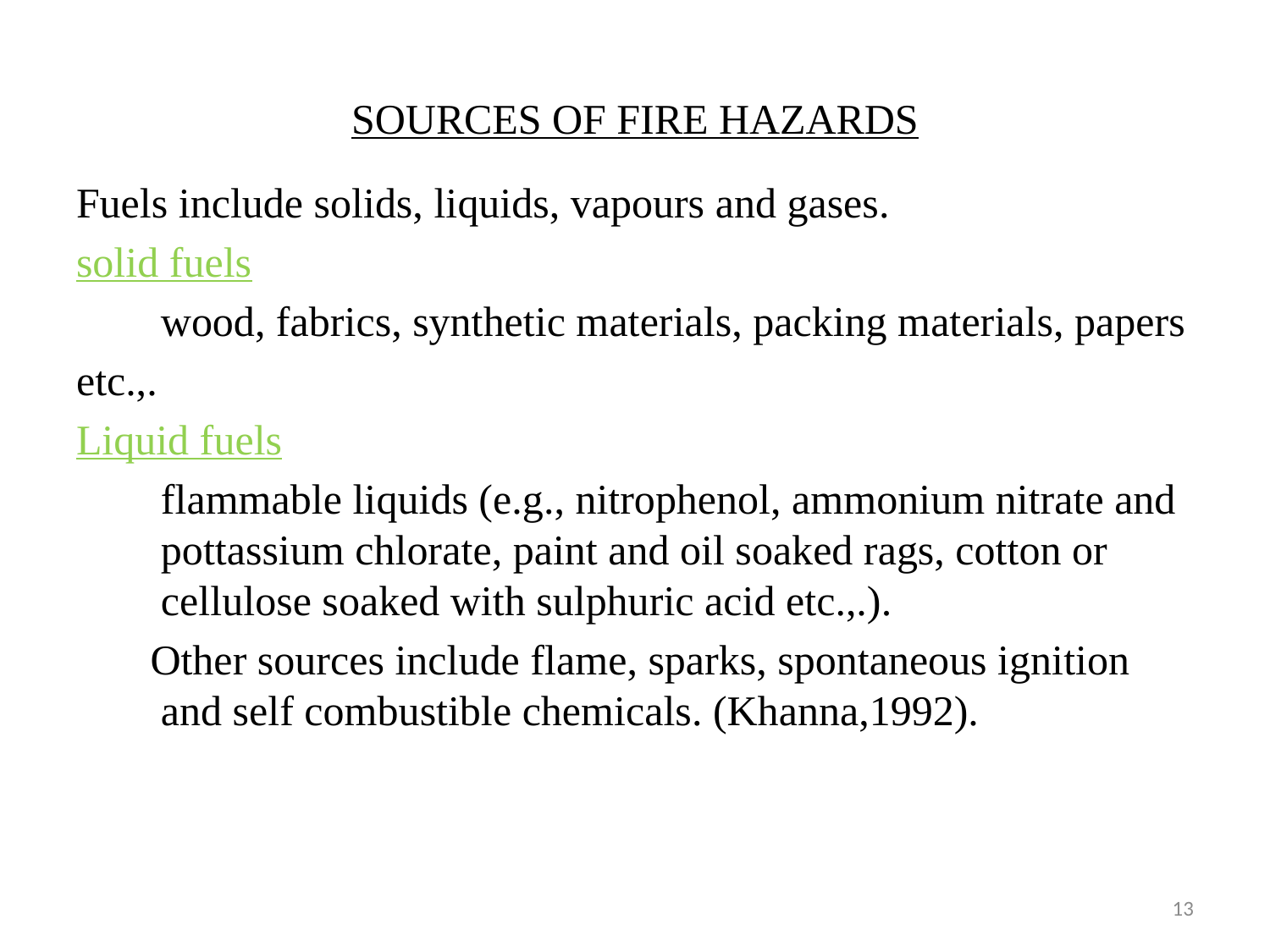

# SOURCES OF FIRE HAZARDS
Fuels include solids, liquids, vapours and gases.
solid fuels
        wood, fabrics, synthetic materials, packing materials, papers
etc.,.
Liquid fuels
        flammable liquids (e.g., nitrophenol, ammonium nitrate and pottassium chlorate, paint and oil soaked rags, cotton or cellulose soaked with sulphuric acid etc.,.).
       Other sources include flame, sparks, spontaneous ignition and self combustible chemicals. (Khanna,1992).

13